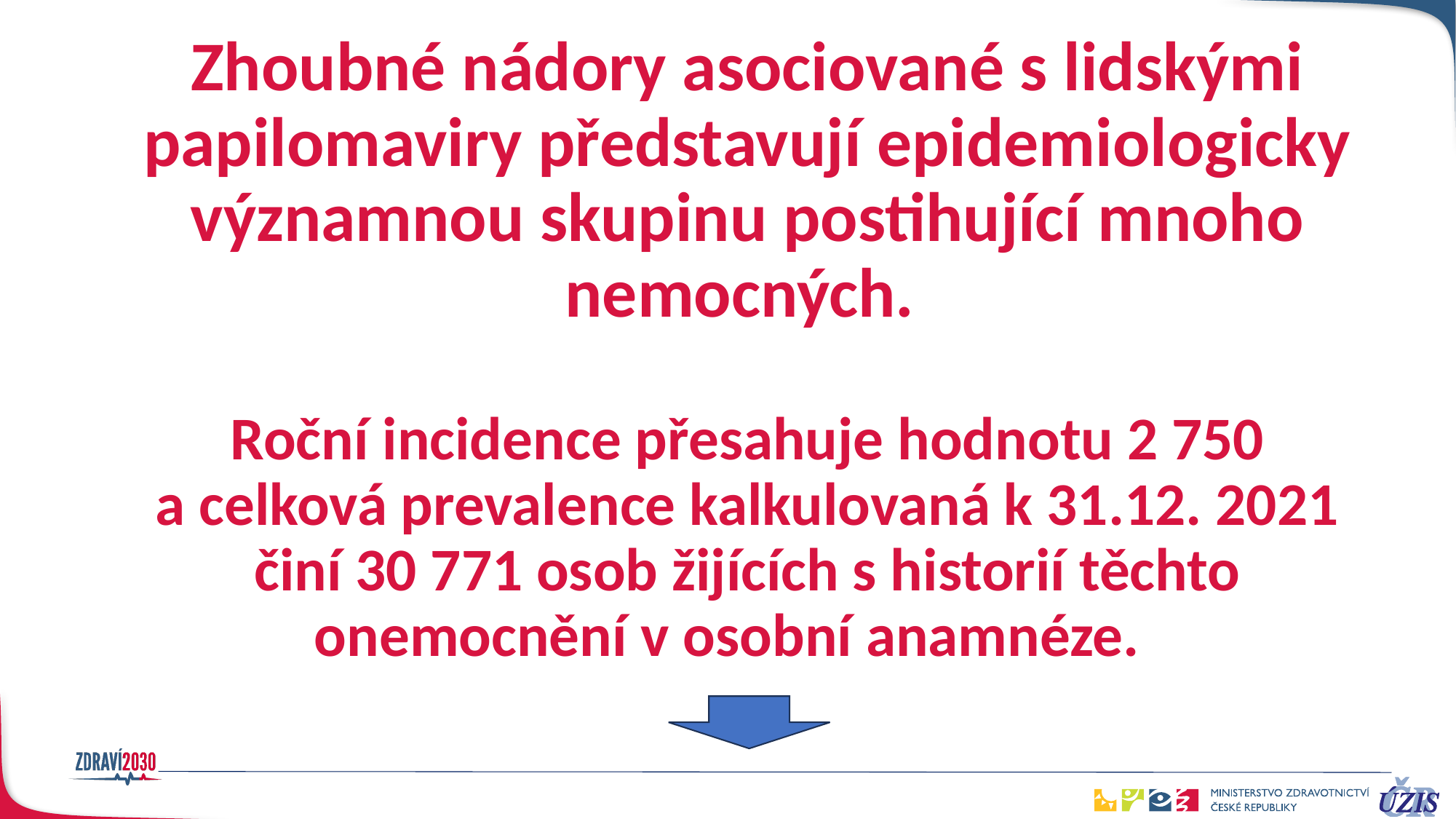

# Zhoubné nádory asociované s lidskými papilomaviry představují epidemiologicky významnou skupinu postihující mnoho nemocných. Roční incidence přesahuje hodnotu 2 750 a celková prevalence kalkulovaná k 31.12. 2021 činí 30 771 osob žijících s historií těchto onemocnění v osobní anamnéze.